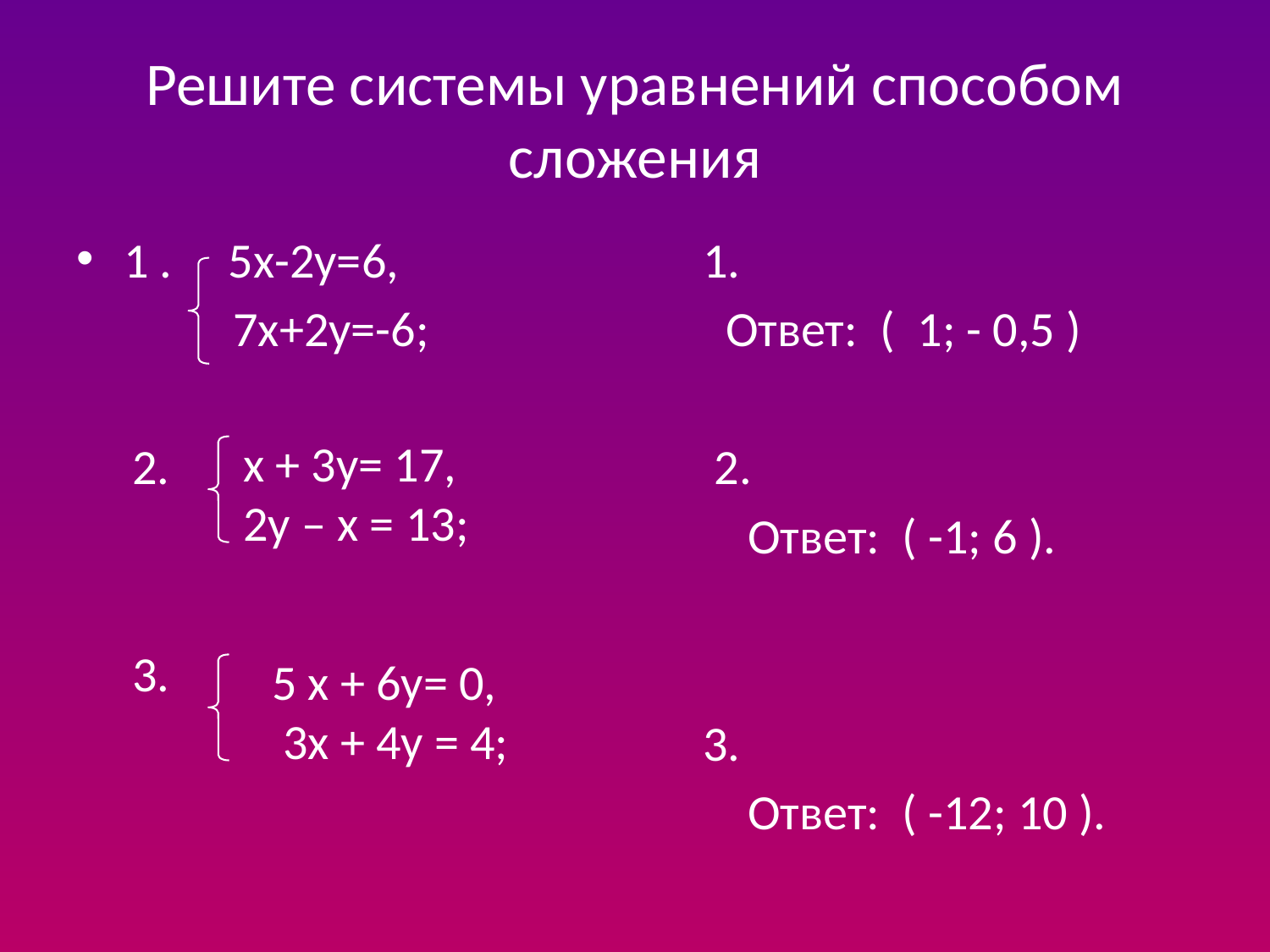

# Решите системы уравнений способом сложения
1 .     5х-2у=6,
              7х+2у=-6;

     2.

     3.
    1.
      Ответ:  (  1; - 0,5 )

     2.
        Ответ:  ( -1; 6 ).

    3.
        Ответ:  ( -12; 10 ).

  х + 3у= 17,
  2у – х = 13;

 5 х + 6у= 0,
  3х + 4у = 4;